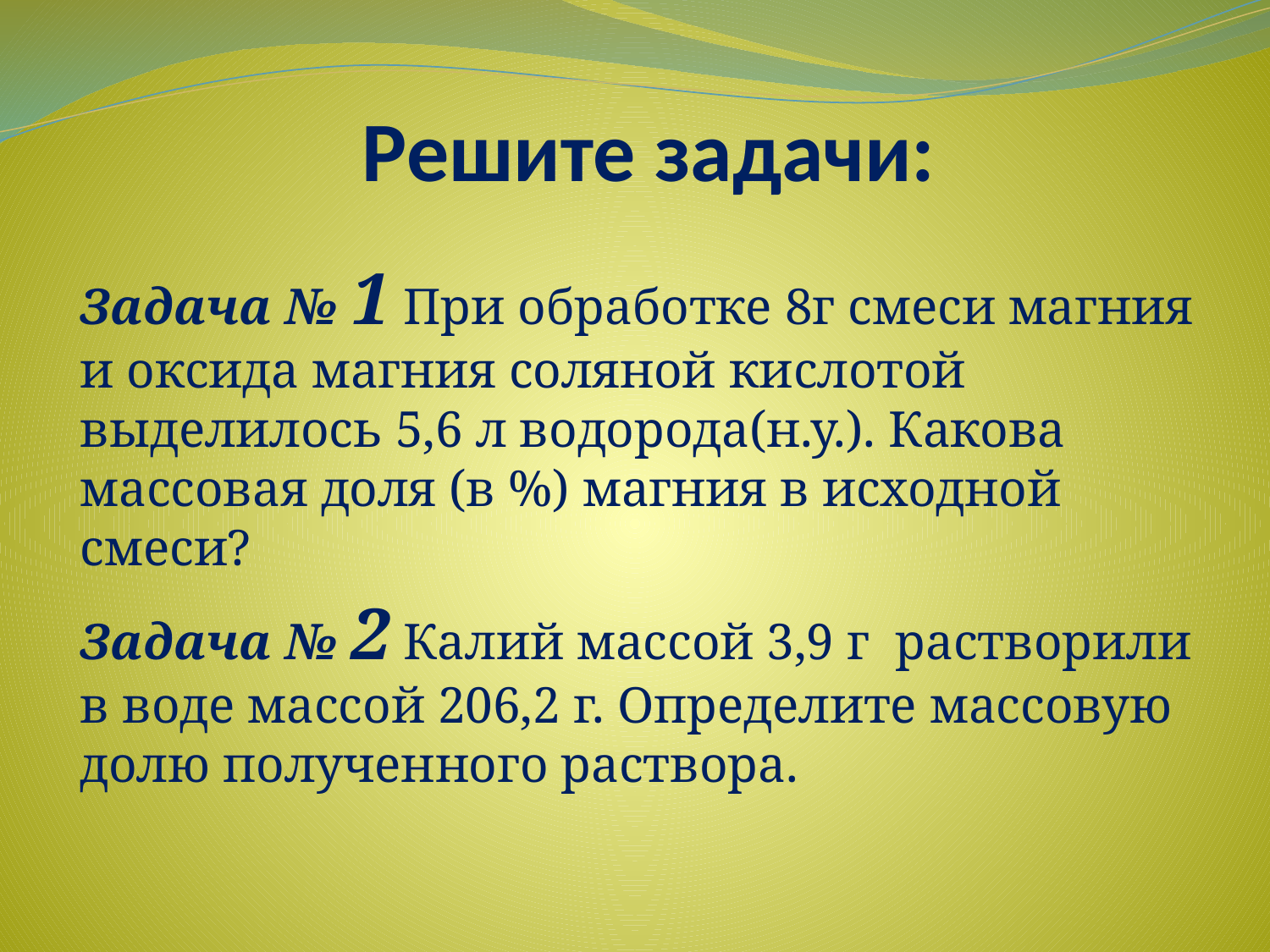

# Решите задачи:
Задача № 1 При обработке 8г смеси магния и оксида магния соляной кислотой выделилось 5,6 л водорода(н.у.). Какова массовая доля (в %) магния в исходной смеси?
Задача № 2 Калий массой 3,9 г  растворили в воде массой 206,2 г. Определите массовую долю полученного раствора.